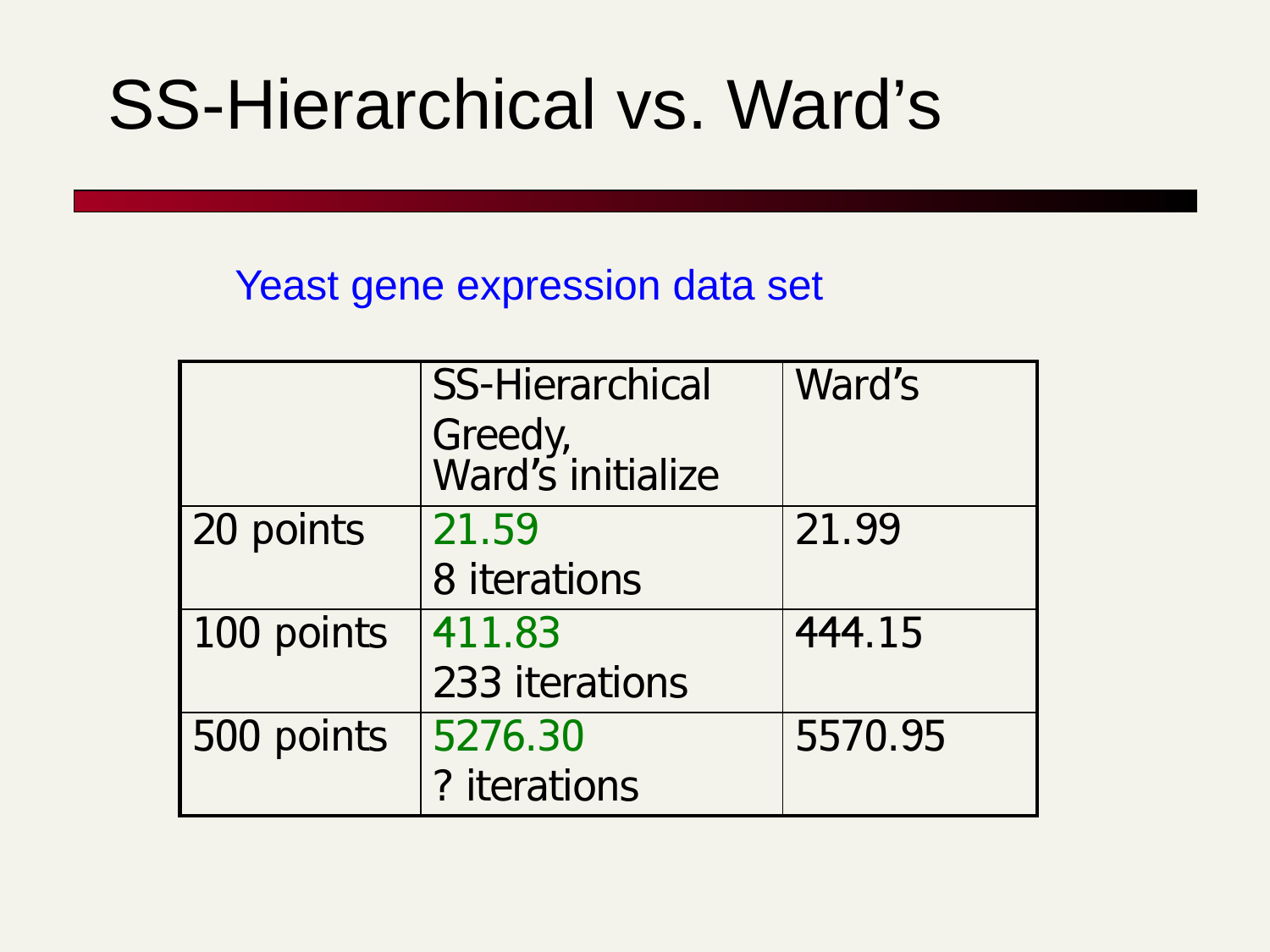

# SS-Hierarchical vs. Ward’s
Yeast gene expression data set
|  | SS-Hierarchical Greedy, Ward’s initialize | Ward’s |
| --- | --- | --- |
| 20 points | 21.59 8 iterations | 21.99 |
| 100 points | 411.83 233 iterations | 444.15 |
| 500 points | 5276.30 ? iterations | 5570.95 |